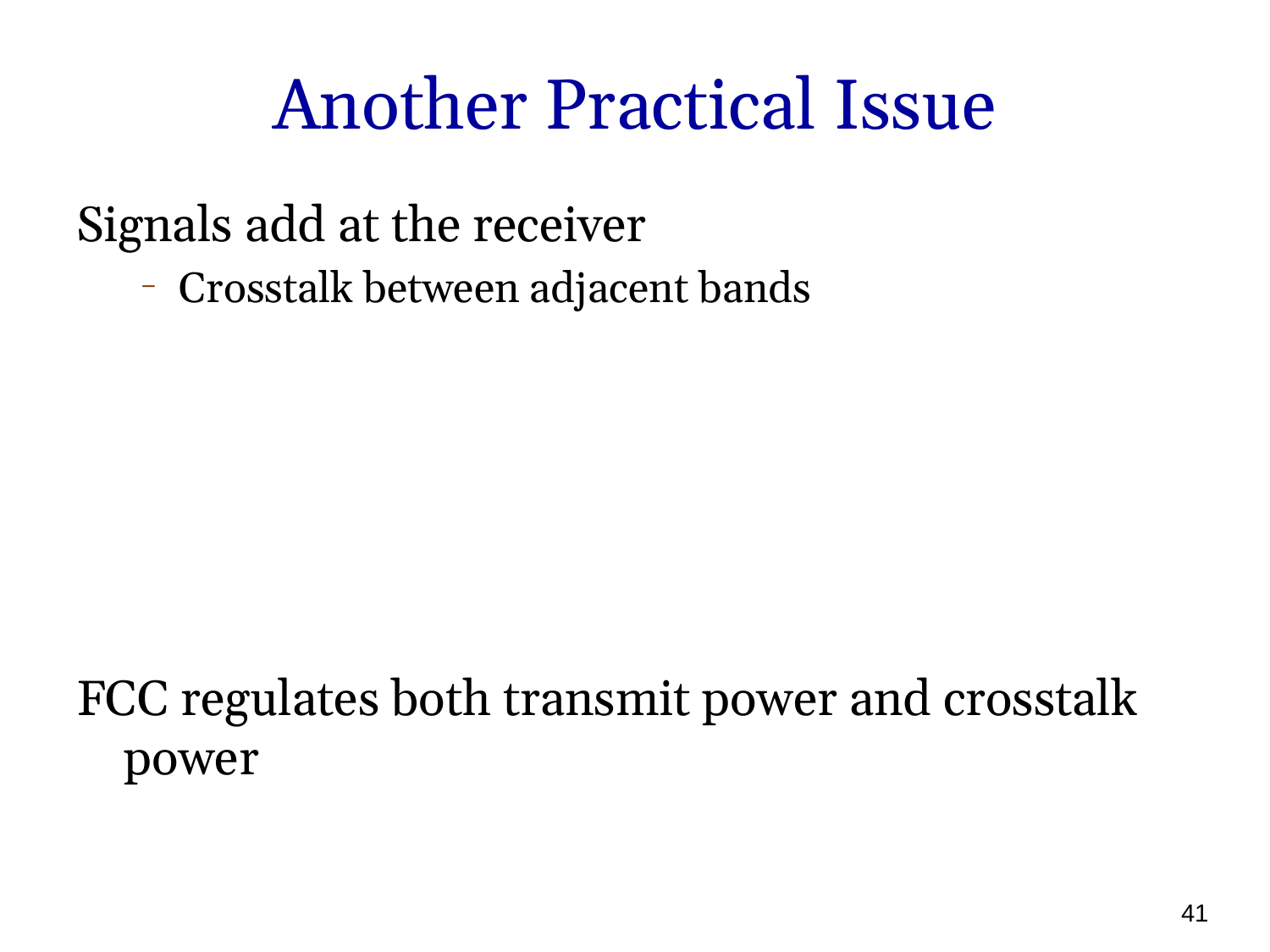

# Another Practical Issue
Signals add at the receiver
Crosstalk between adjacent bands

FCC regulates both transmit power and crosstalk power

41